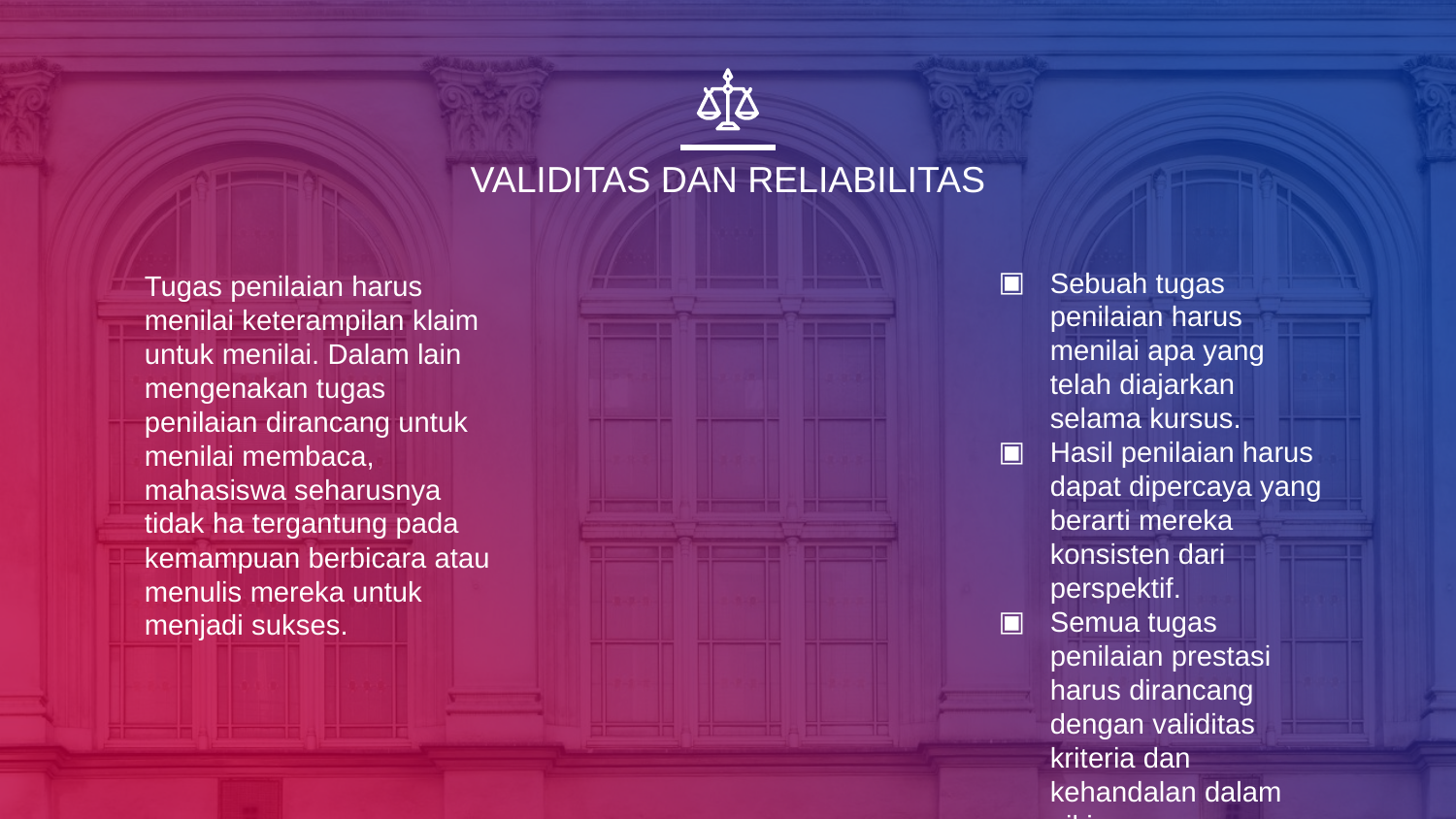

# VALIDITAS DAN RELIABILITAS
Sebuah tugas penilaian harus menilai apa yang telah diajarkan selama kursus.
Hasil penilaian harus dapat dipercaya yang berarti mereka konsisten dari perspektif.
Semua tugas penilaian prestasi harus dirancang dengan validitas kriteria dan kehandalan dalam pikiran.
Tugas penilaian harus menilai keterampilan klaim untuk menilai. Dalam lain mengenakan tugas penilaian dirancang untuk menilai membaca, mahasiswa seharusnya tidak ha tergantung pada kemampuan berbicara atau menulis mereka untuk menjadi sukses.